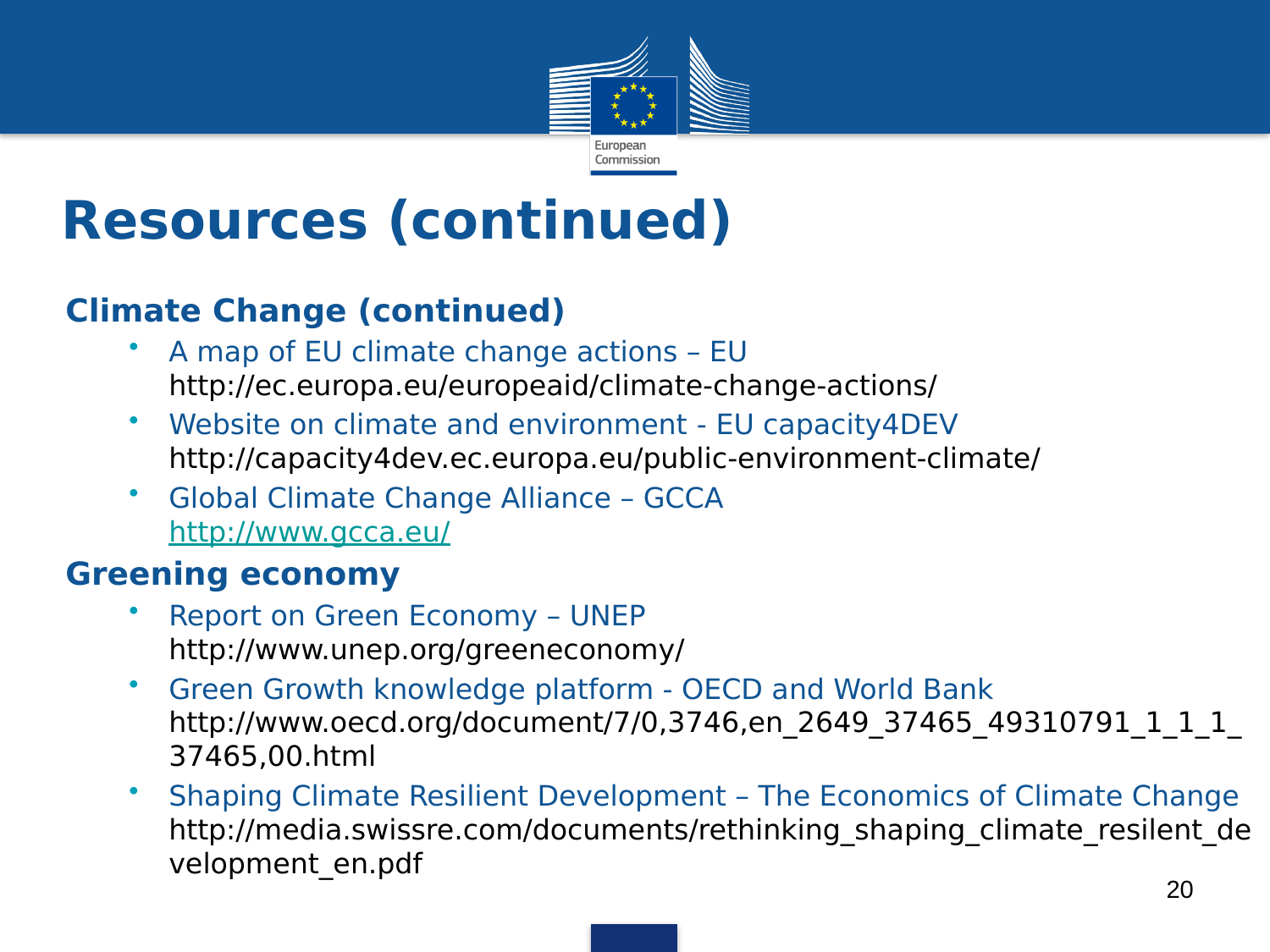

# Resources (continued)

Climate Change (continued)
A map of EU climate change actions – EU
http://ec.europa.eu/europeaid/climate-change-actions/
Website on climate and environment - EU capacity4DEV
http://capacity4dev.ec.europa.eu/public-environment-climate/
Global Climate Change Alliance – GCCA
http://www.gcca.eu/
Greening economy
Report on Green Economy – UNEP
http://www.unep.org/greeneconomy/
Green Growth knowledge platform - OECD and World Bank
http://www.oecd.org/document/7/0,3746,en_2649_37465_49310791_1_1_1_37465,00.html
Shaping Climate Resilient Development – The Economics of Climate Change
http://media.swissre.com/documents/rethinking_shaping_climate_resilent_development_en.pdf
20